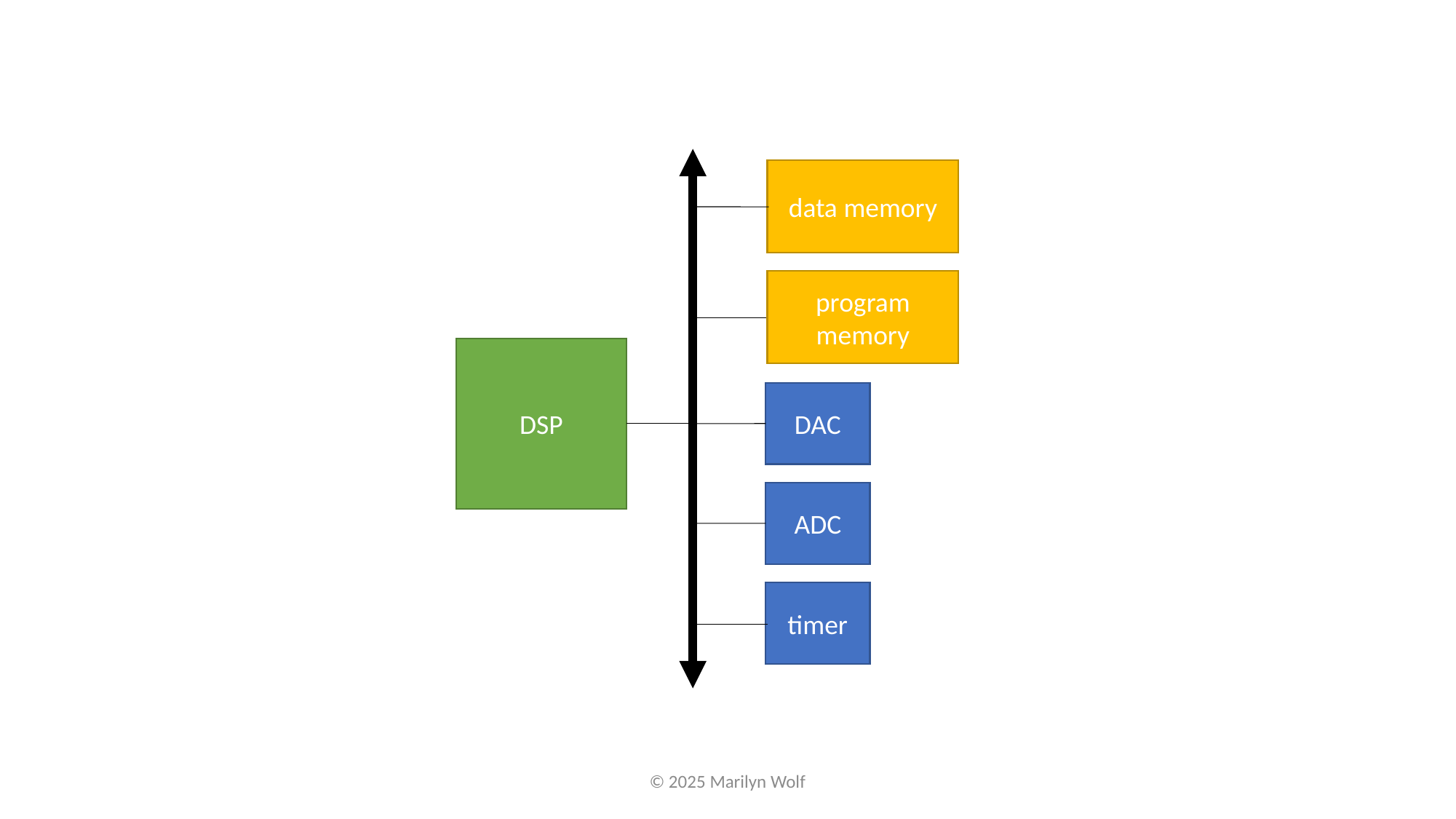

data memory
program memory
DSP
DAC
ADC
timer
© 2025 Marilyn Wolf